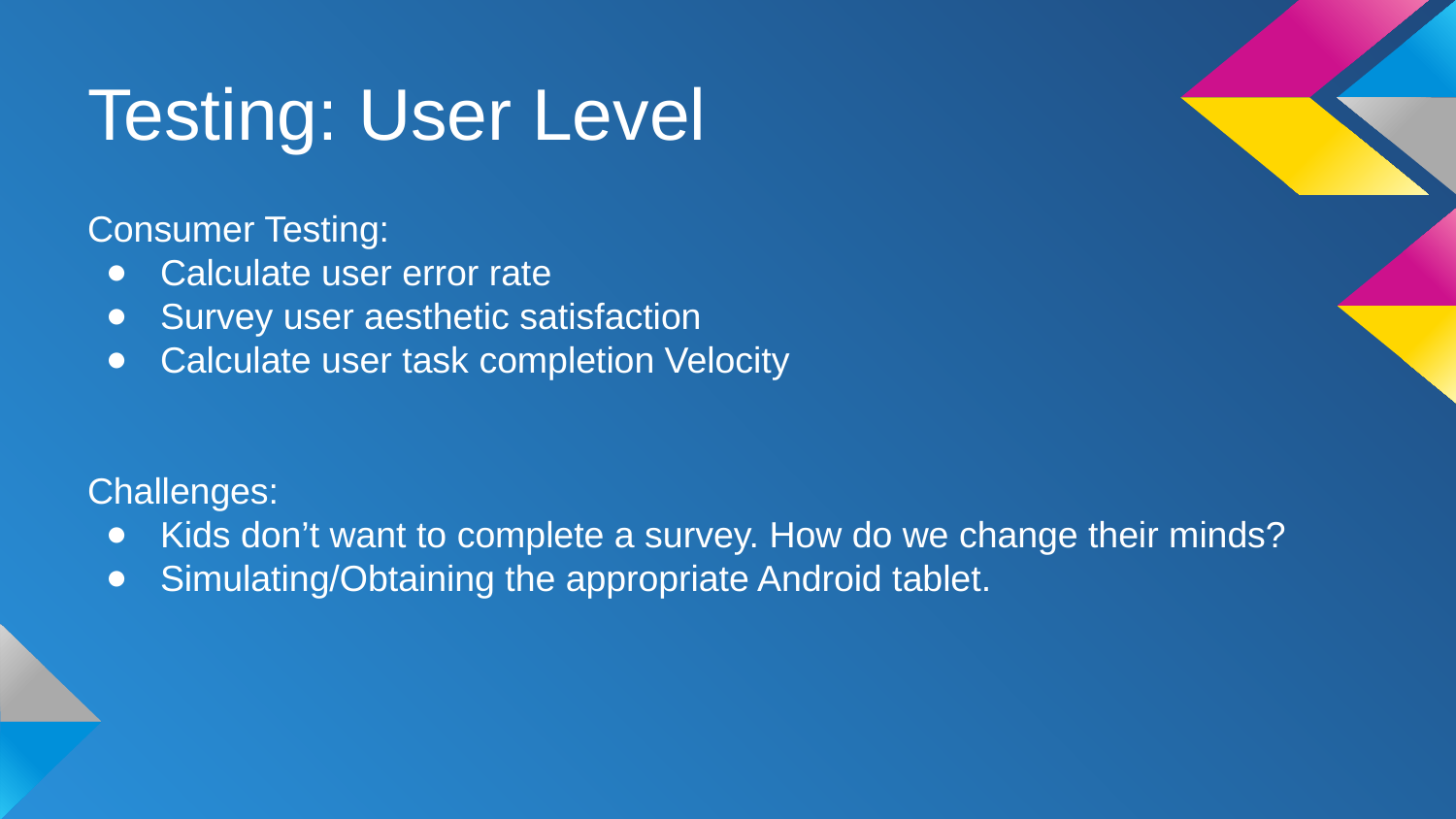

# Testing: User Level
Consumer Testing:
Calculate user error rate
Survey user aesthetic satisfaction
Calculate user task completion Velocity

Challenges:
Kids don’t want to complete a survey. How do we change their minds?
Simulating/Obtaining the appropriate Android tablet.